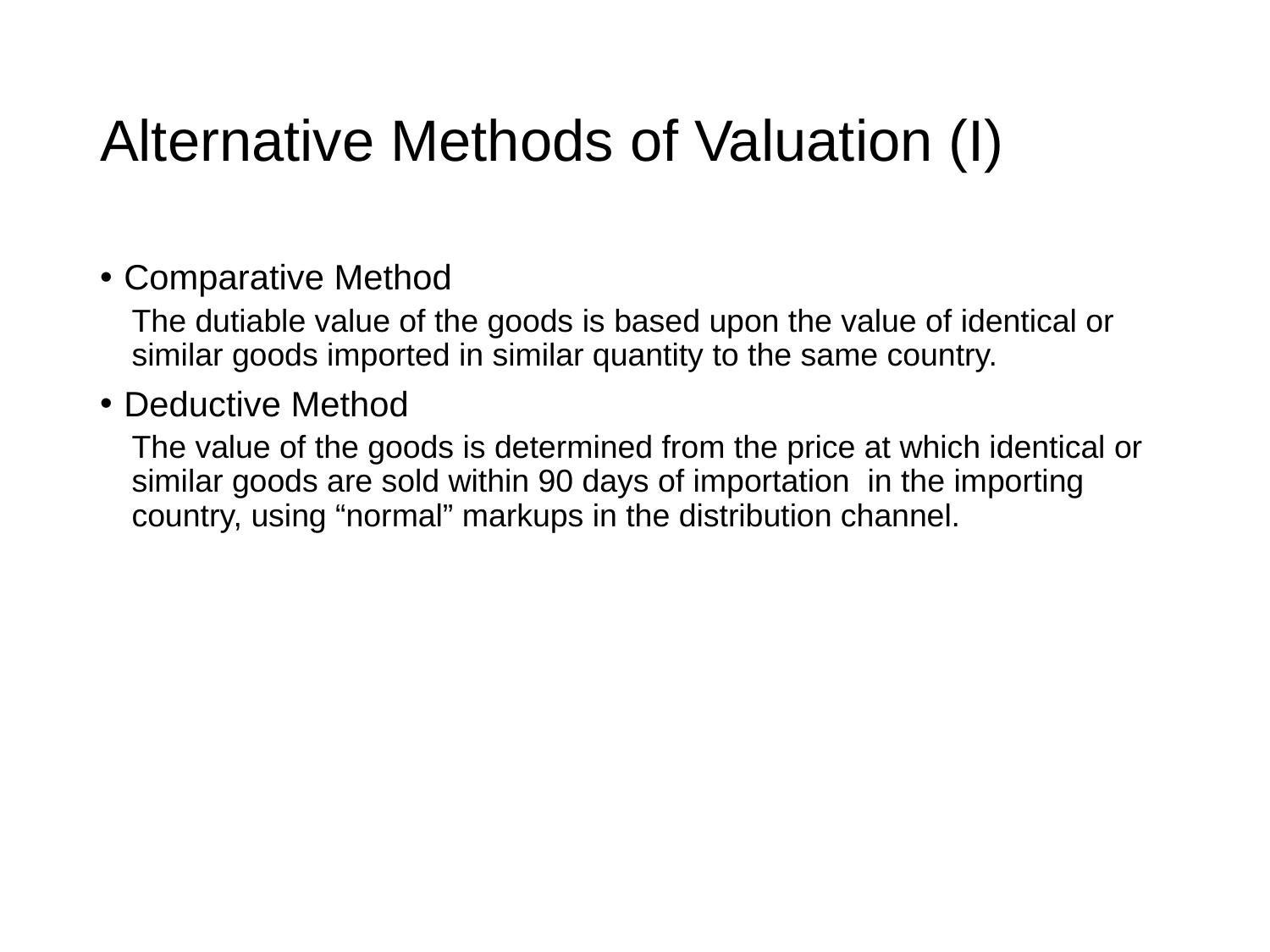

# Alternative Methods of Valuation (I)
Comparative Method
The dutiable value of the goods is based upon the value of identical or similar goods imported in similar quantity to the same country.
Deductive Method
The value of the goods is determined from the price at which identical or similar goods are sold within 90 days of importation  in the importing country, using “normal” markups in the distribution channel.